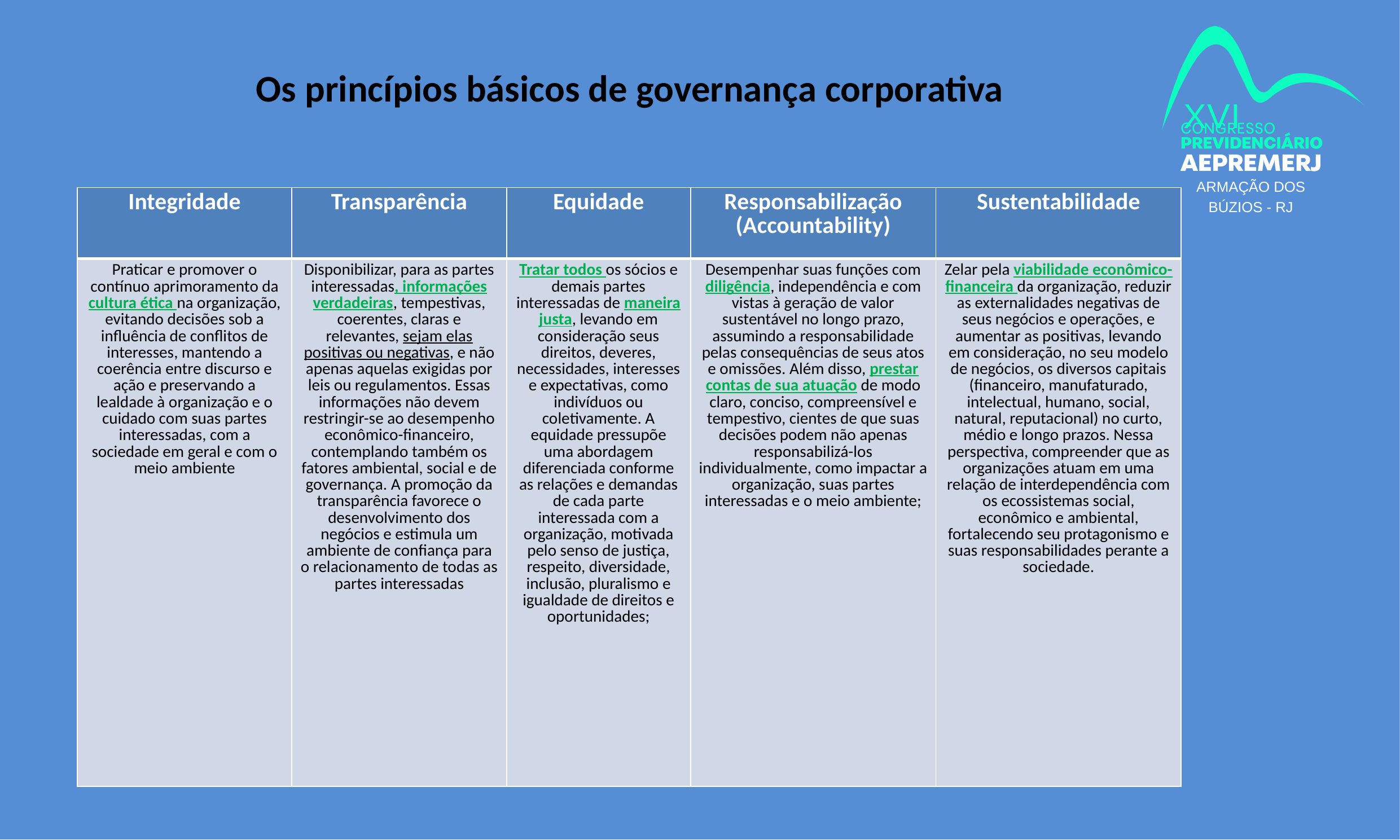

XVI

ARMAÇÃO DOS BÚZIOS - RJ
Os princípios básicos de governança corporativa
| Integridade | Transparência | Equidade | Responsabilização (Accountability) | Sustentabilidade |
| --- | --- | --- | --- | --- |
| Praticar e promover o contínuo aprimoramento da cultura ética na organização, evitando decisões sob a influência de conflitos de interesses, mantendo a coerência entre discurso e ação e preservando a lealdade à organização e o cuidado com suas partes interessadas, com a sociedade em geral e com o meio ambiente | Disponibilizar, para as partes interessadas, informações verdadeiras, tempestivas, coerentes, claras e relevantes, sejam elas positivas ou negativas, e não apenas aquelas exigidas por leis ou regulamentos. Essas informações não devem restringir-se ao desempenho econômico-financeiro, contemplando também os fatores ambiental, social e de governança. A promoção da transparência favorece o desenvolvimento dos negócios e estimula um ambiente de confiança para o relacionamento de todas as partes interessadas | Tratar todos os sócios e demais partes interessadas de maneira justa, levando em consideração seus direitos, deveres, necessidades, interesses e expectativas, como indivíduos ou coletivamente. A equidade pressupõe uma abordagem diferenciada conforme as relações e demandas de cada parte interessada com a organização, motivada pelo senso de justiça, respeito, diversidade, inclusão, pluralismo e igualdade de direitos e oportunidades; | Desempenhar suas funções com diligência, independência e com vistas à geração de valor sustentável no longo prazo, assumindo a responsabilidade pelas consequências de seus atos e omissões. Além disso, prestar contas de sua atuação de modo claro, conciso, compreensível e tempestivo, cientes de que suas decisões podem não apenas responsabilizá-los individualmente, como impactar a organização, suas partes interessadas e o meio ambiente; | Zelar pela viabilidade econômico-financeira da organização, reduzir as externalidades negativas de seus negócios e operações, e aumentar as positivas, levando em consideração, no seu modelo de negócios, os diversos capitais (financeiro, manufaturado, intelectual, humano, social, natural, reputacional) no curto, médio e longo prazos. Nessa perspectiva, compreender que as organizações atuam em uma relação de interdependência com os ecossistemas social, econômico e ambiental, fortalecendo seu protagonismo e suas responsabilidades perante a sociedade. |